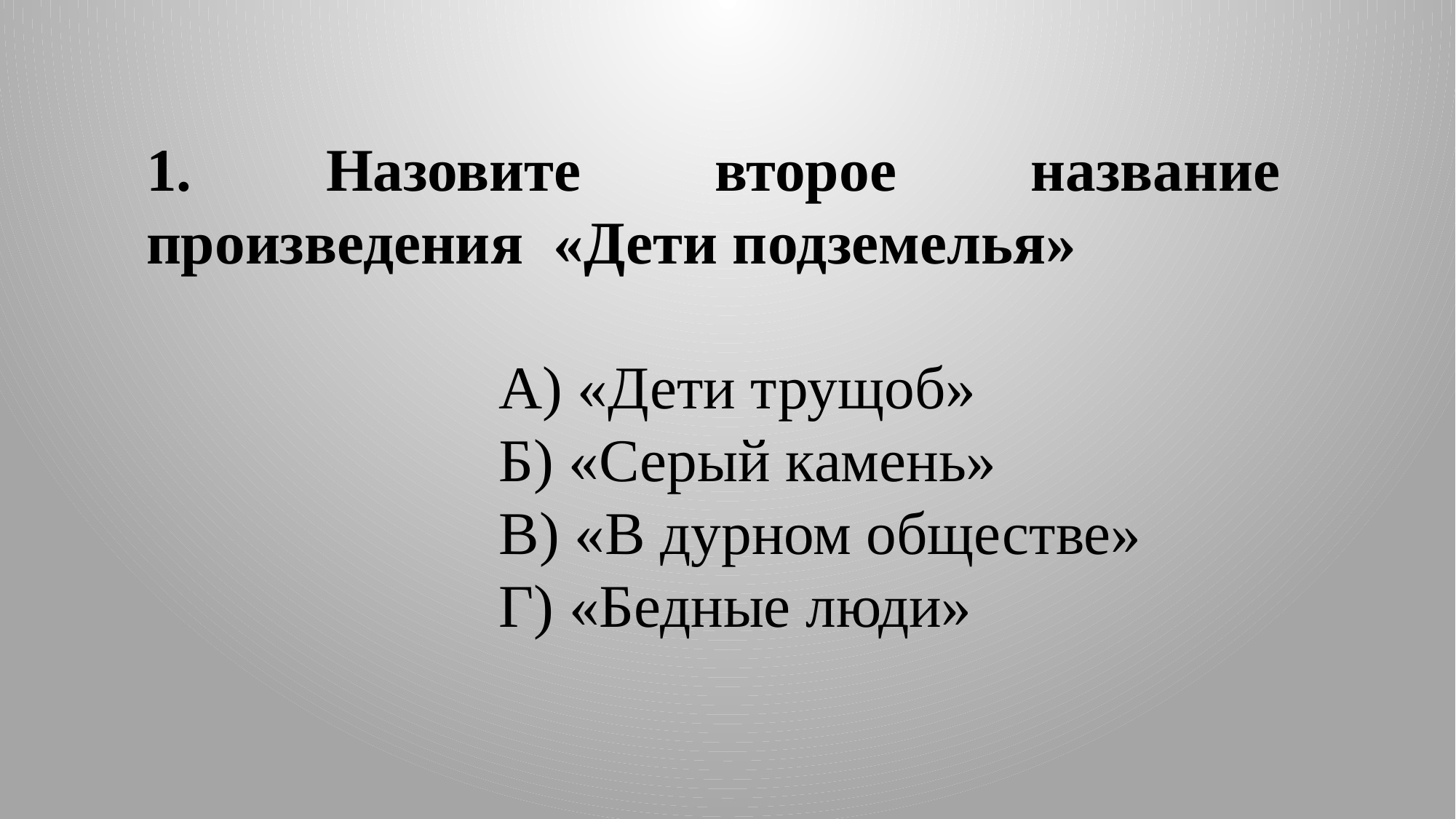

1. Назовите второе название произведения  «Дети подземелья»

А) «Дети трущоб»
Б) «Серый камень»
В) «В дурном обществе»
Г) «Бедные люди»